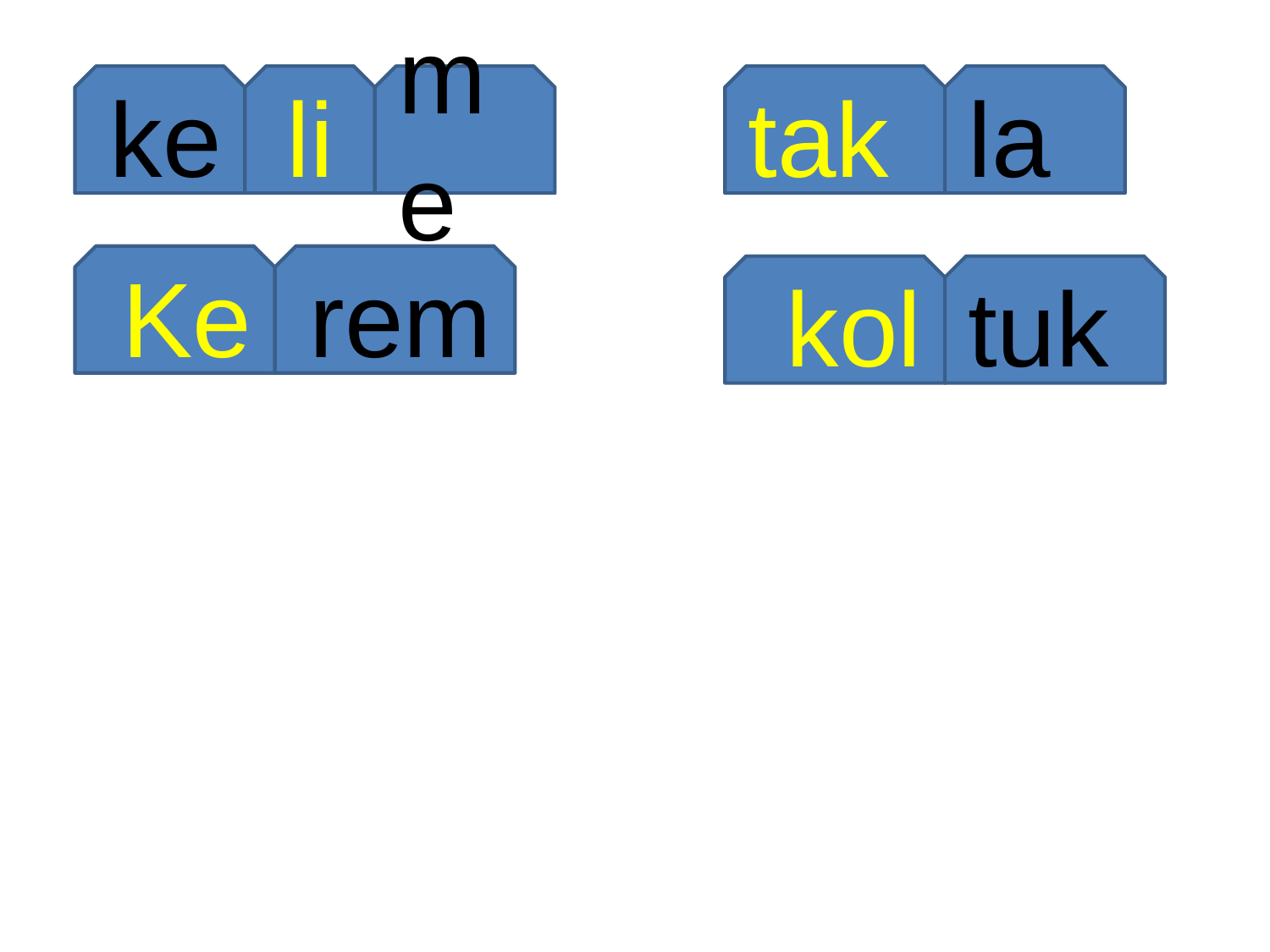

ke
li
me
tak
la
Ke
rem
kol
tuk